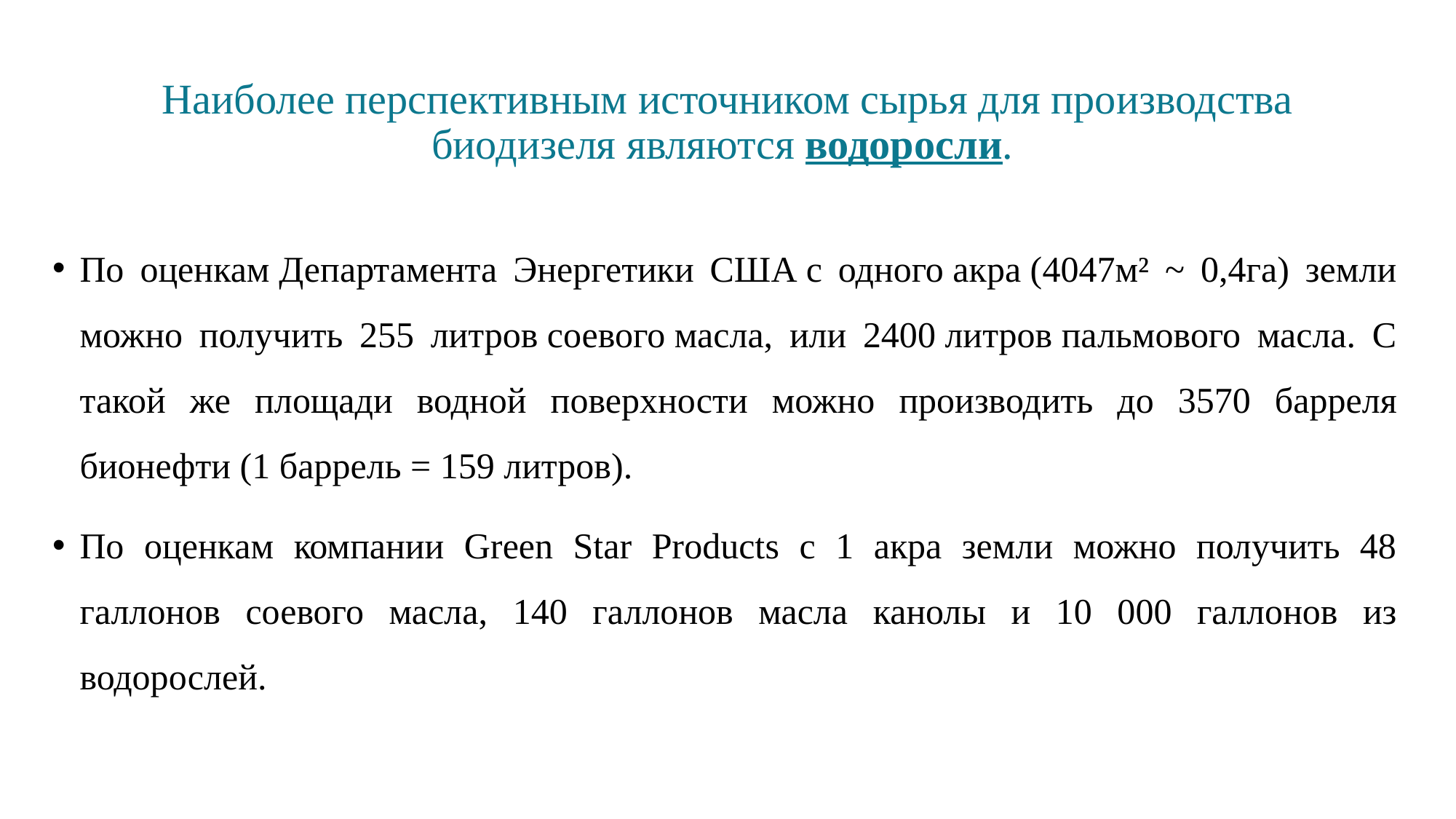

# Наиболее перспективным источником сырья для производства биодизеля являются водоросли.
По оценкам Департамента Энергетики США с одного акра (4047м² ~ 0,4га) земли можно получить 255 литров соевого масла, или 2400 литров пальмового масла. С такой же площади водной поверхности можно производить до 3570 барреля бионефти (1 баррель = 159 литров).
По оценкам компании Green Star Products с 1 акра земли можно получить 48 галлонов соевого масла, 140 галлонов масла канолы и 10 000 галлонов из водорослей.